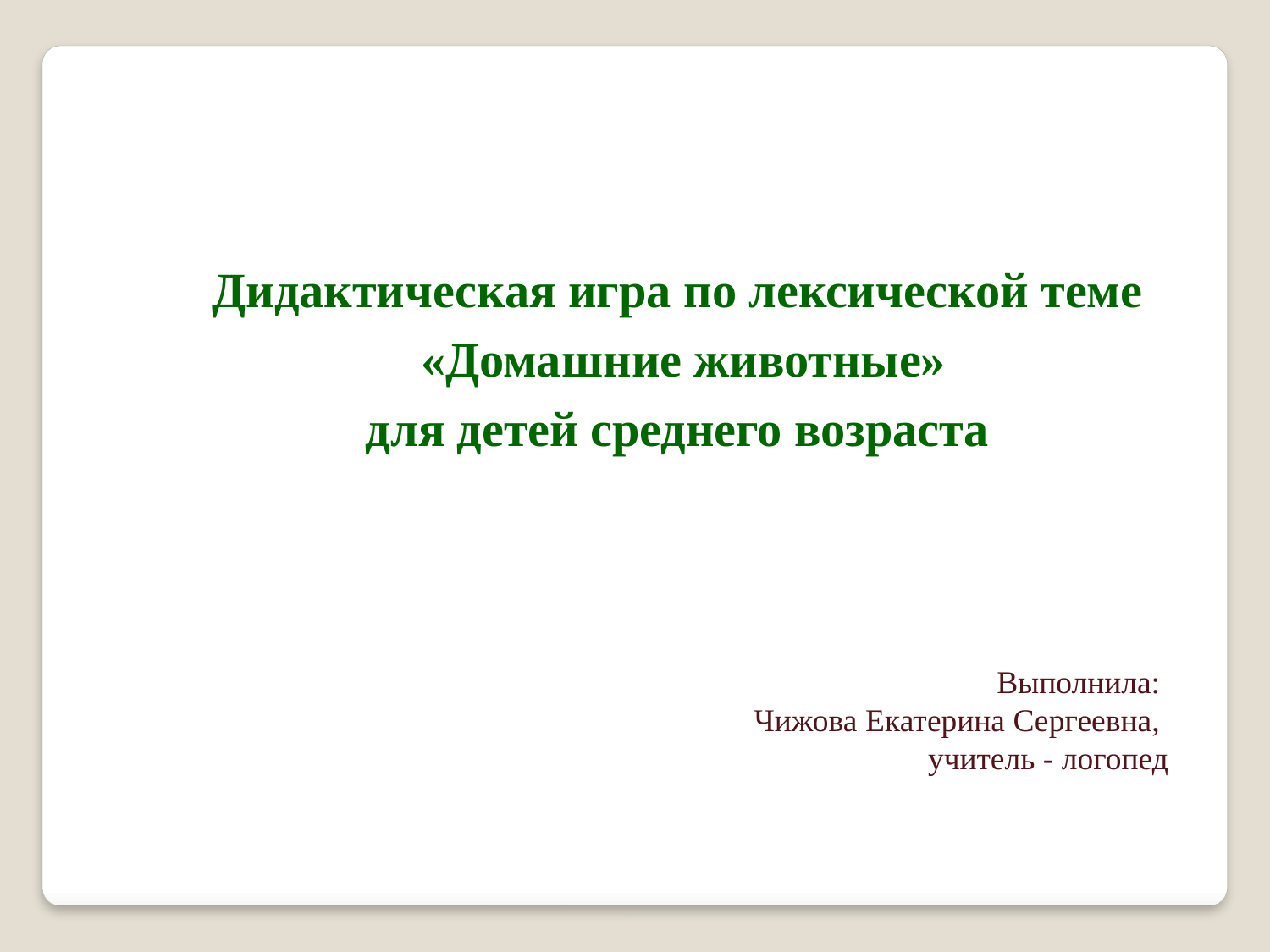

Дидактическая игра по лексической теме
 «Домашние животные»
для детей среднего возраста
Выполнила:
Чижова Екатерина Сергеевна,
учитель - логопед